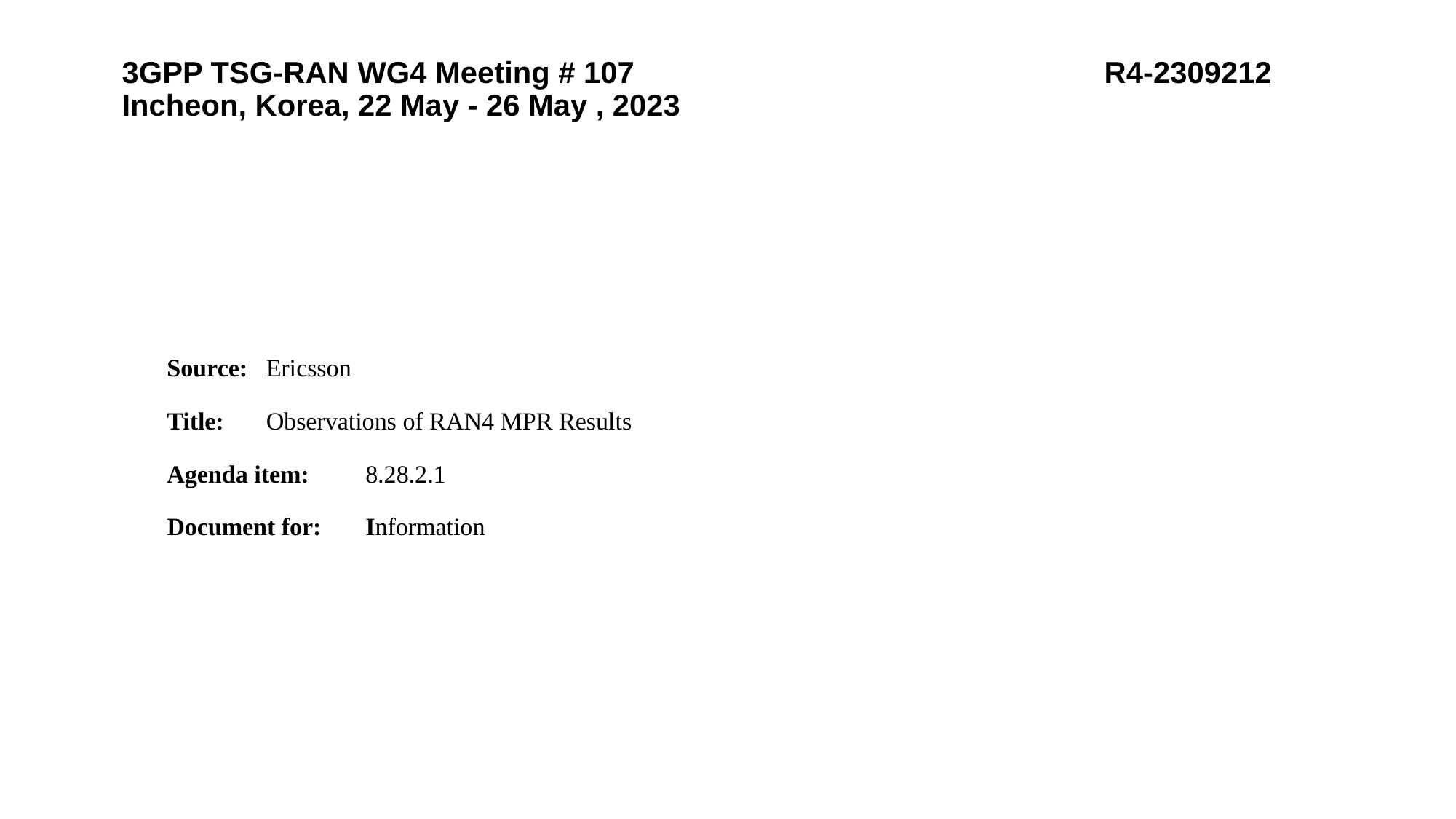

# 3GPP TSG-RAN WG4 Meeting # 107					R4-2309212 Incheon, Korea, 22 May - 26 May , 2023
Source:		Ericsson
Title:		Observations of RAN4 MPR Results
Agenda item:	8.28.2.1
Document for:	Information